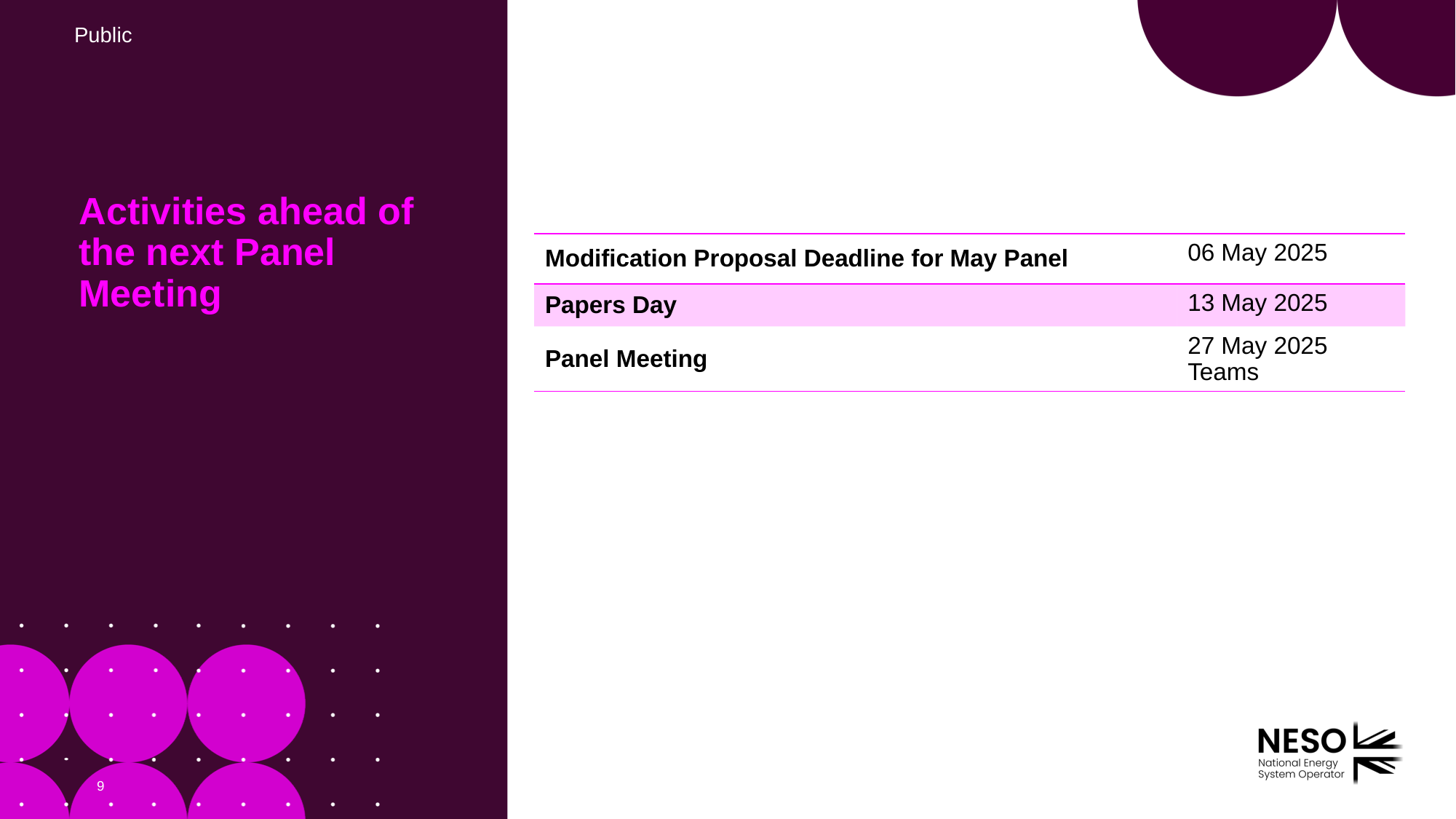

# Activities ahead of the next Panel Meeting
| Modification Proposal Deadline for May Panel | 06 May 2025 |
| --- | --- |
| Papers Day | 13 May 2025 |
| Panel Meeting | 27 May 2025 Teams |